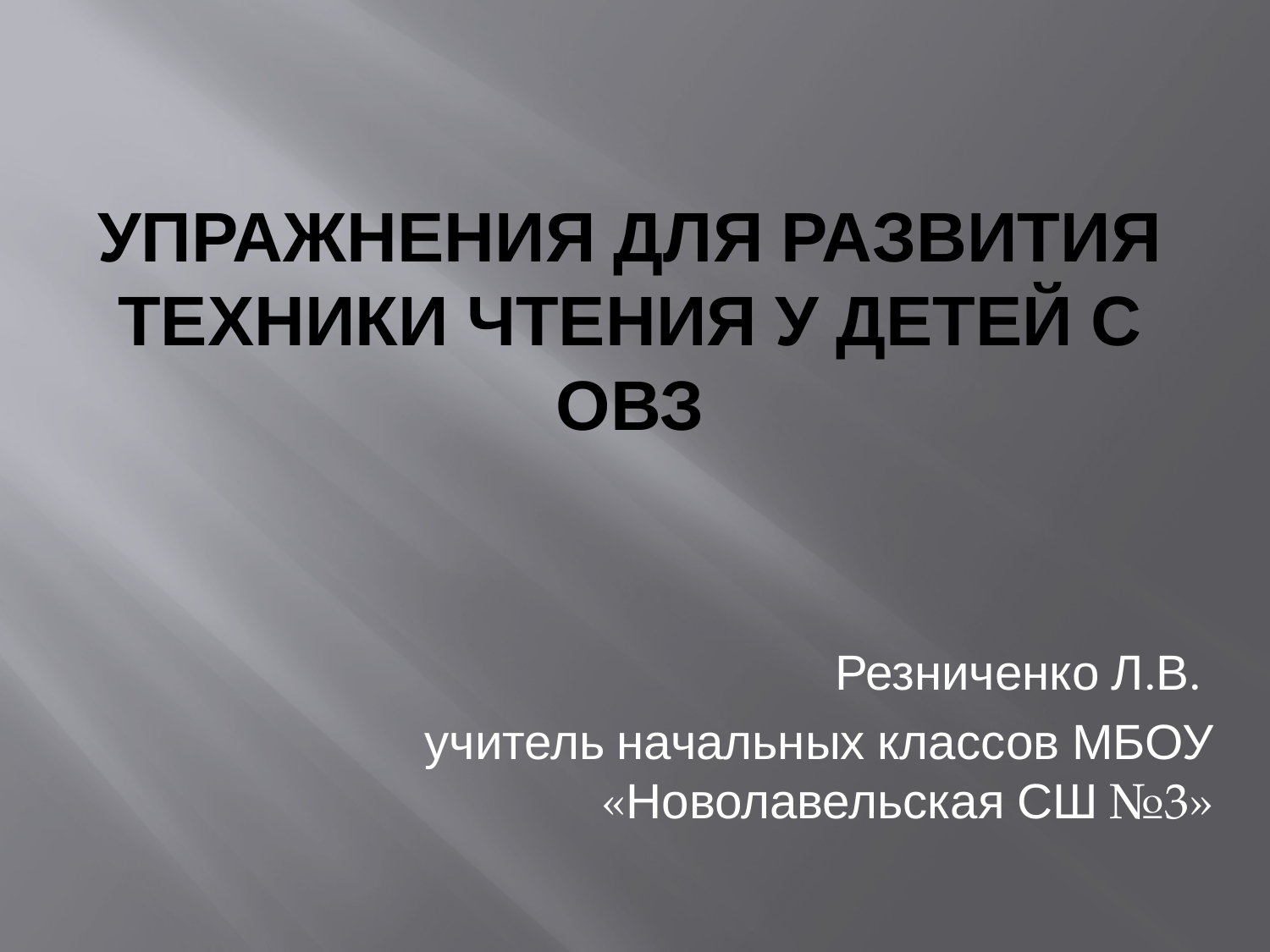

# Упражнения для развития техники чтения у детей с ОВЗ
Резниченко Л.В.
учитель начальных классов МБОУ «Новолавельская СШ №3»